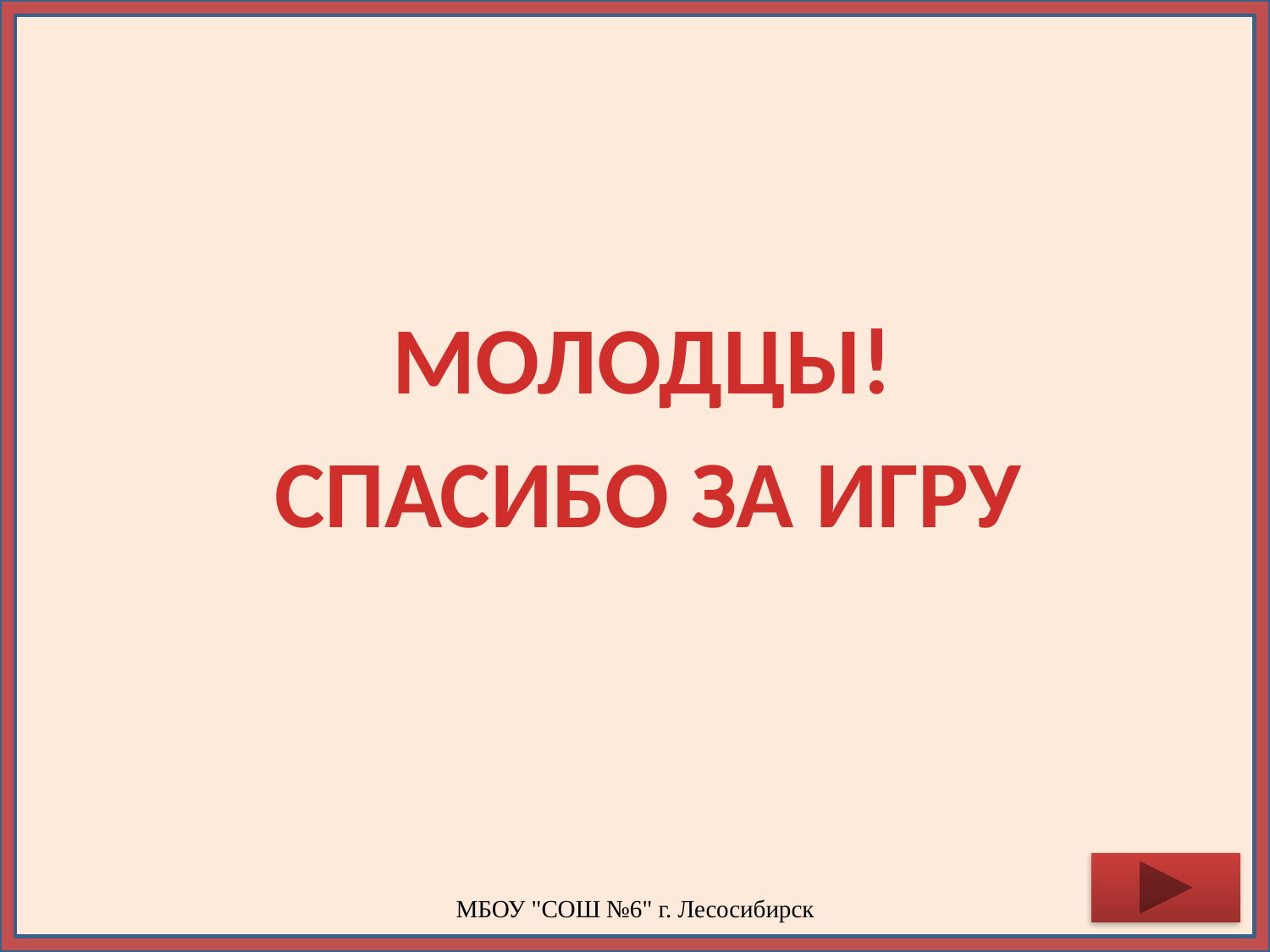

МОЛОДЦЫ!
СПАСИБО ЗА ИГРУ

МБОУ "СОШ №6" г. Лесосибирск